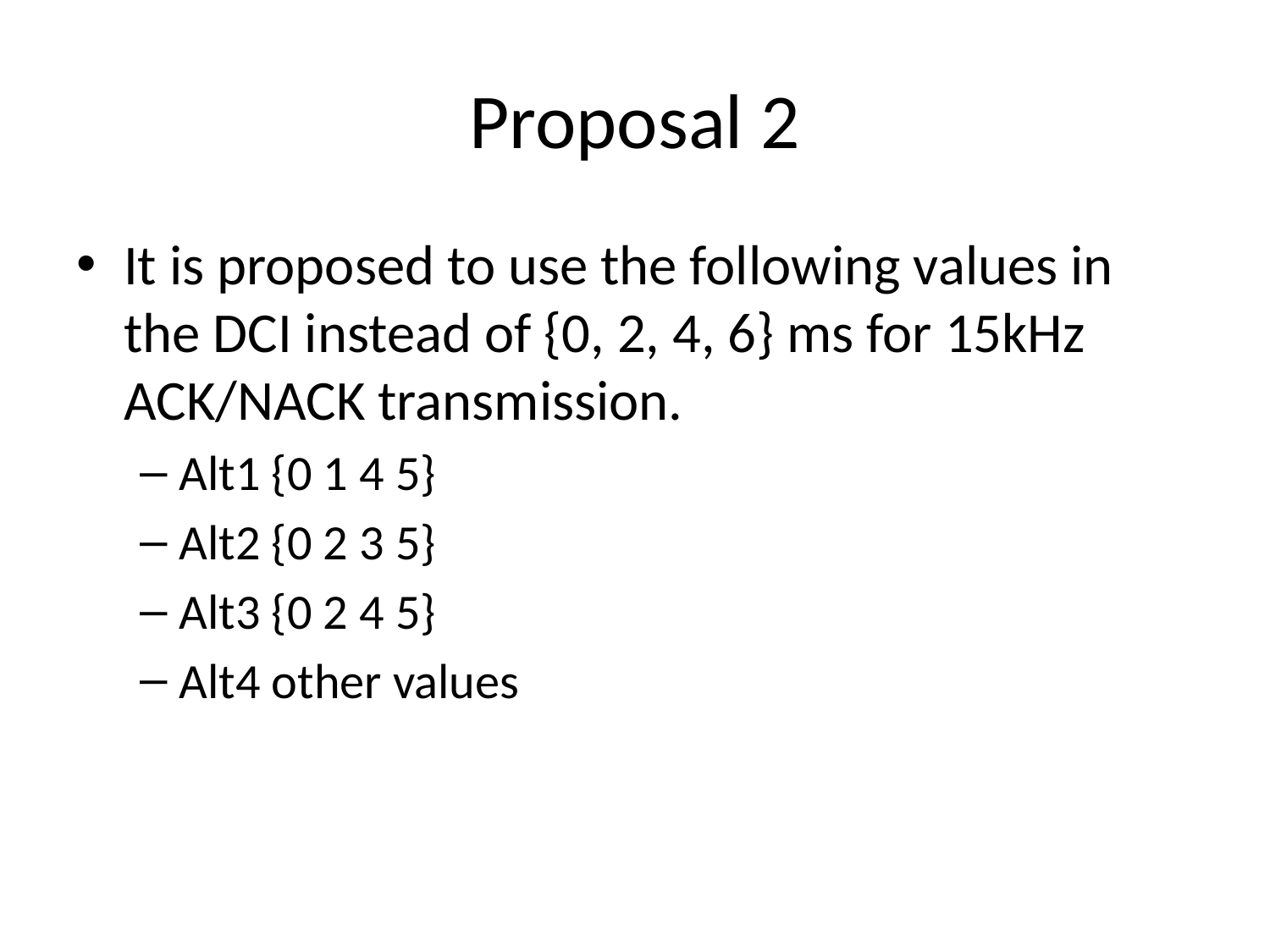

# Proposal 2
It is proposed to use the following values in the DCI instead of {0, 2, 4, 6} ms for 15kHz ACK/NACK transmission.
Alt1 {0 1 4 5}
Alt2 {0 2 3 5}
Alt3 {0 2 4 5}
Alt4 other values